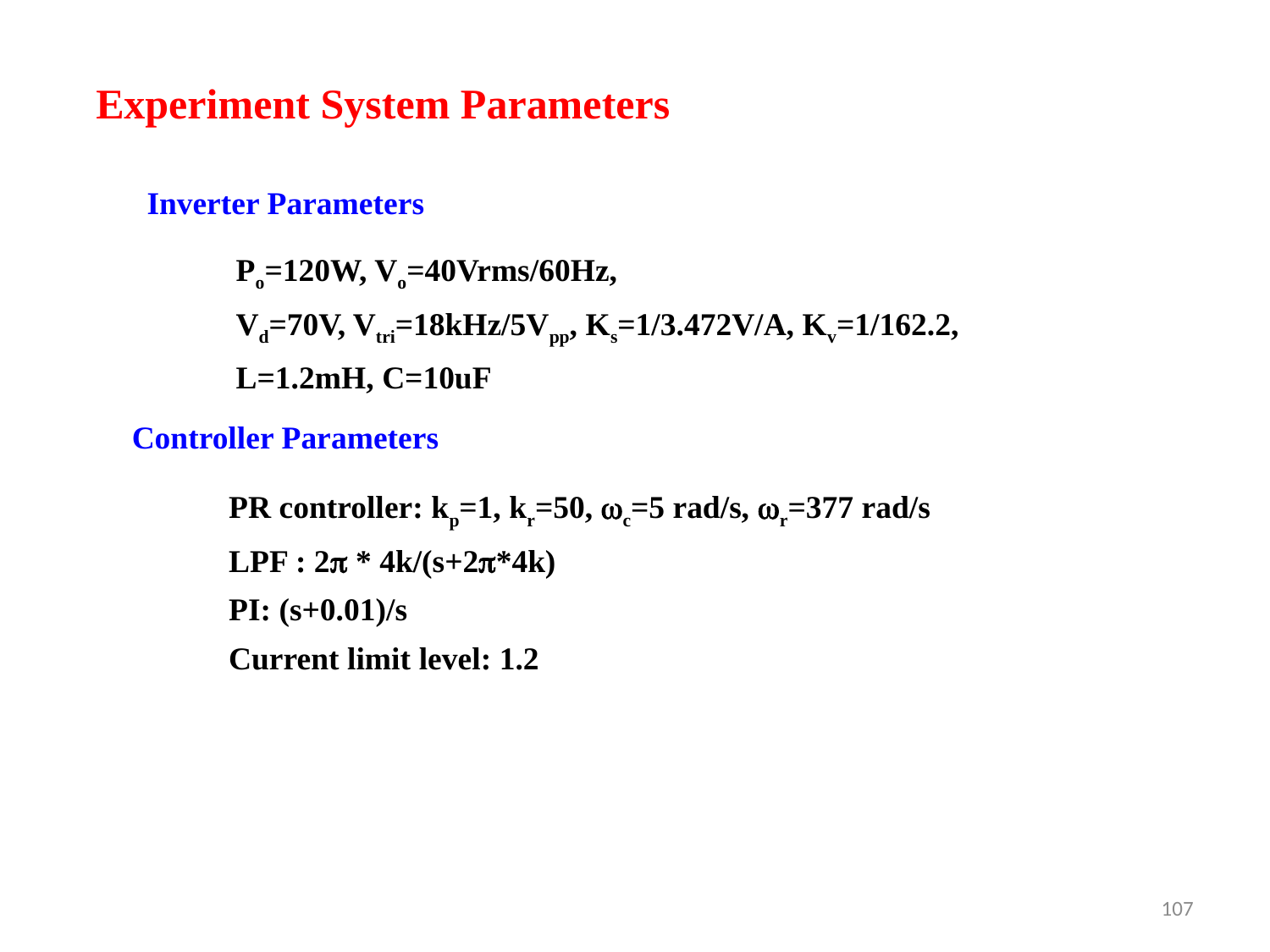

Experiment System Parameters
Inverter Parameters
Po=120W, Vo=40Vrms/60Hz,
Vd=70V, Vtri=18kHz/5Vpp, Ks=1/3.472V/A, Kv=1/162.2,
L=1.2mH, C=10uF
Controller Parameters
PR controller: kp=1, kr=50, ωc=5 rad/s, ωr=377 rad/s
LPF : 2π * 4k/(s+2π*4k)
PI: (s+0.01)/s
Current limit level: 1.2
107